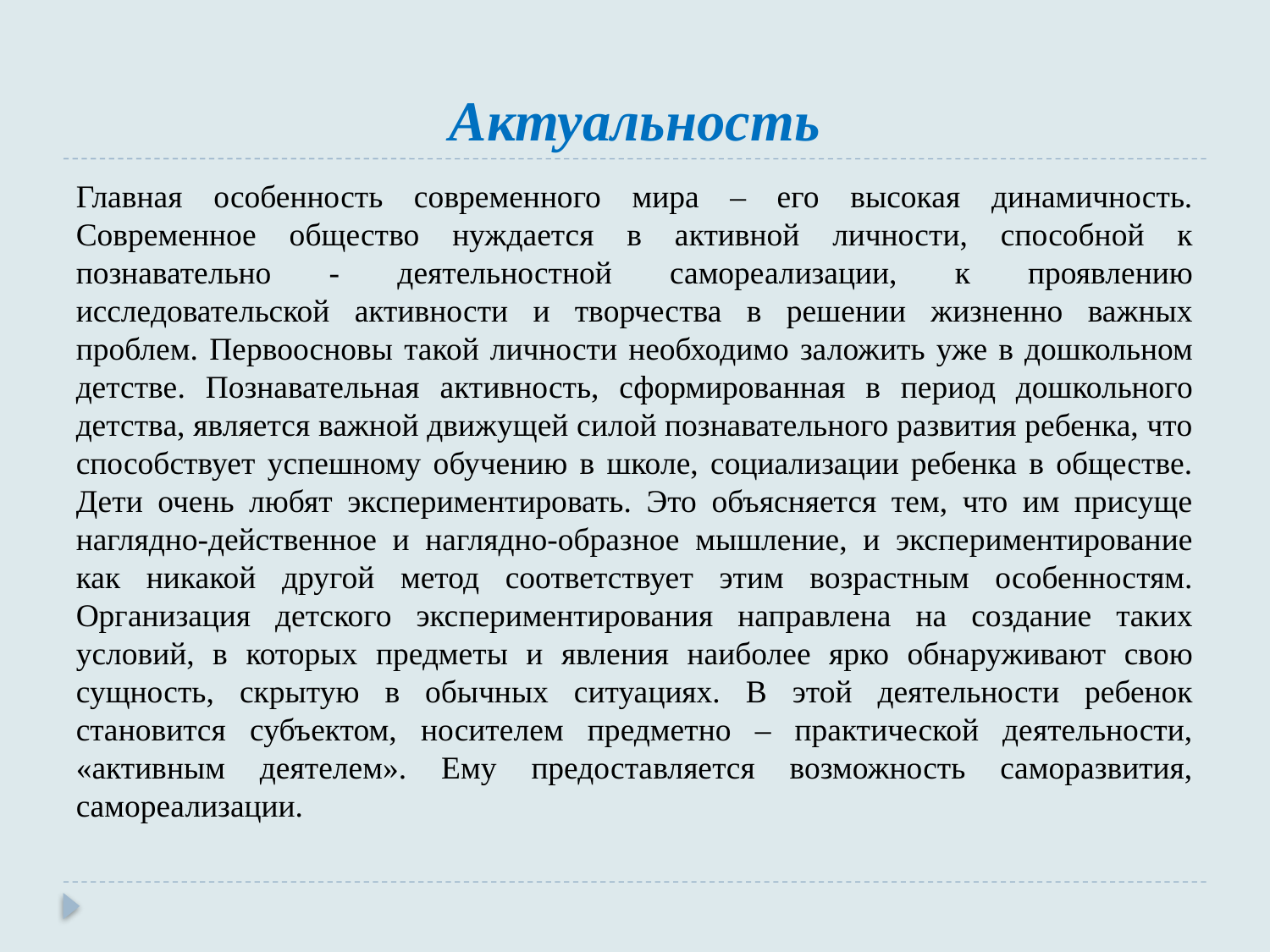

# Актуальность
Главная особенность современного мира – его высокая динамичность. Современное общество нуждается в активной личности, способной к познавательно - деятельностной самореализации, к проявлению исследовательской активности и творчества в решении жизненно важных проблем. Первоосновы такой личности необходимо заложить уже в дошкольном детстве. Познавательная активность, сформированная в период дошкольного детства, является важной движущей силой познавательного развития ребенка, что способствует успешному обучению в школе, социализации ребенка в обществе. Дети очень любят экспериментировать. Это объясняется тем, что им присуще наглядно-действенное и наглядно-образное мышление, и экспериментирование как никакой другой метод соответствует этим возрастным особенностям. Организация детского экспериментирования направлена на создание таких условий, в которых предметы и явления наиболее ярко обнаруживают свою сущность, скрытую в обычных ситуациях. В этой деятельности ребенок становится субъектом, носителем предметно – практической деятельности, «активным деятелем». Ему предоставляется возможность саморазвития, самореализации.